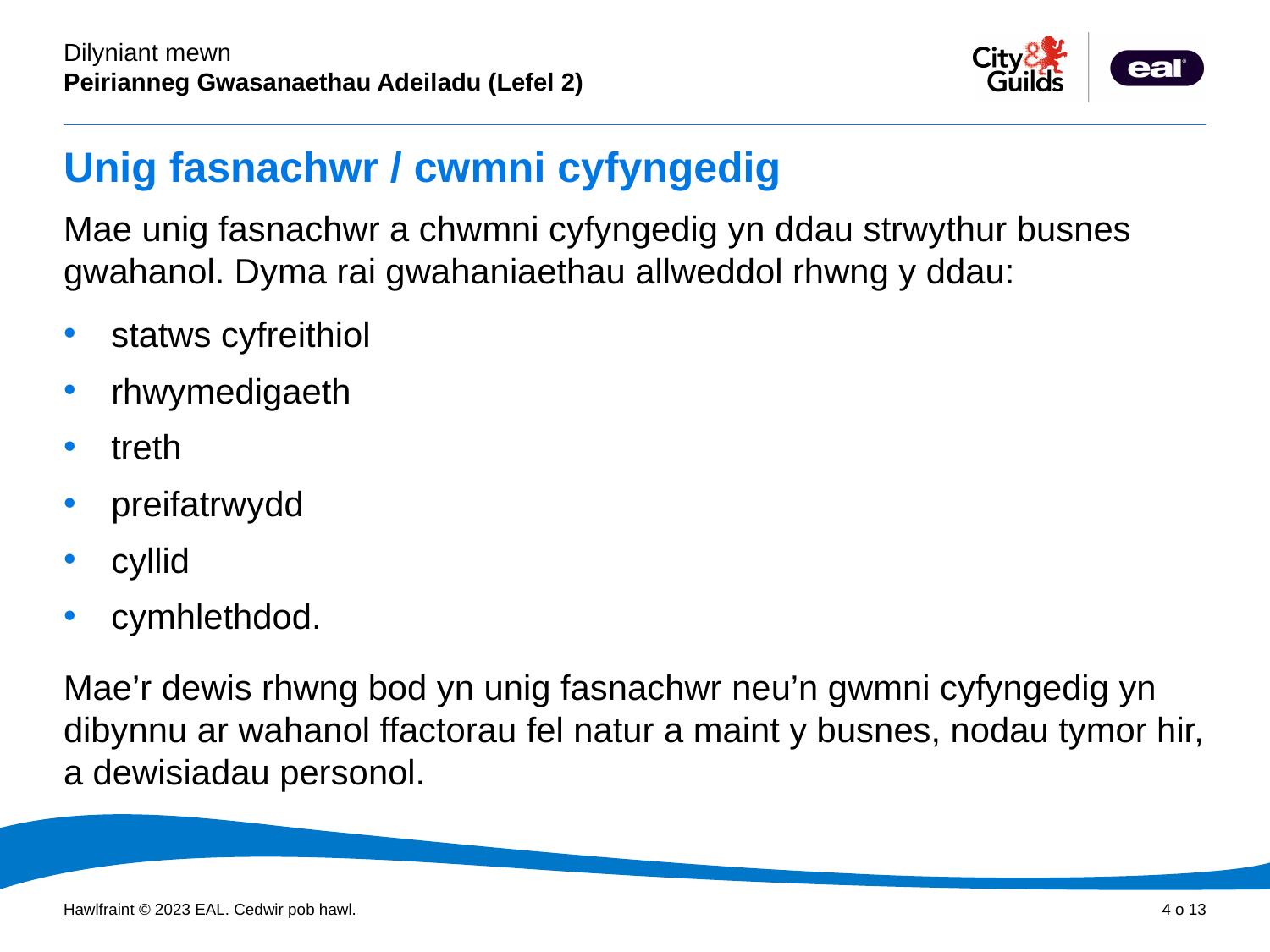

# Unig fasnachwr / cwmni cyfyngedig
Mae unig fasnachwr a chwmni cyfyngedig yn ddau strwythur busnes gwahanol. Dyma rai gwahaniaethau allweddol rhwng y ddau:
statws cyfreithiol
rhwymedigaeth
treth
preifatrwydd
cyllid
cymhlethdod.
Mae’r dewis rhwng bod yn unig fasnachwr neu’n gwmni cyfyngedig yn dibynnu ar wahanol ffactorau fel natur a maint y busnes, nodau tymor hir, a dewisiadau personol.